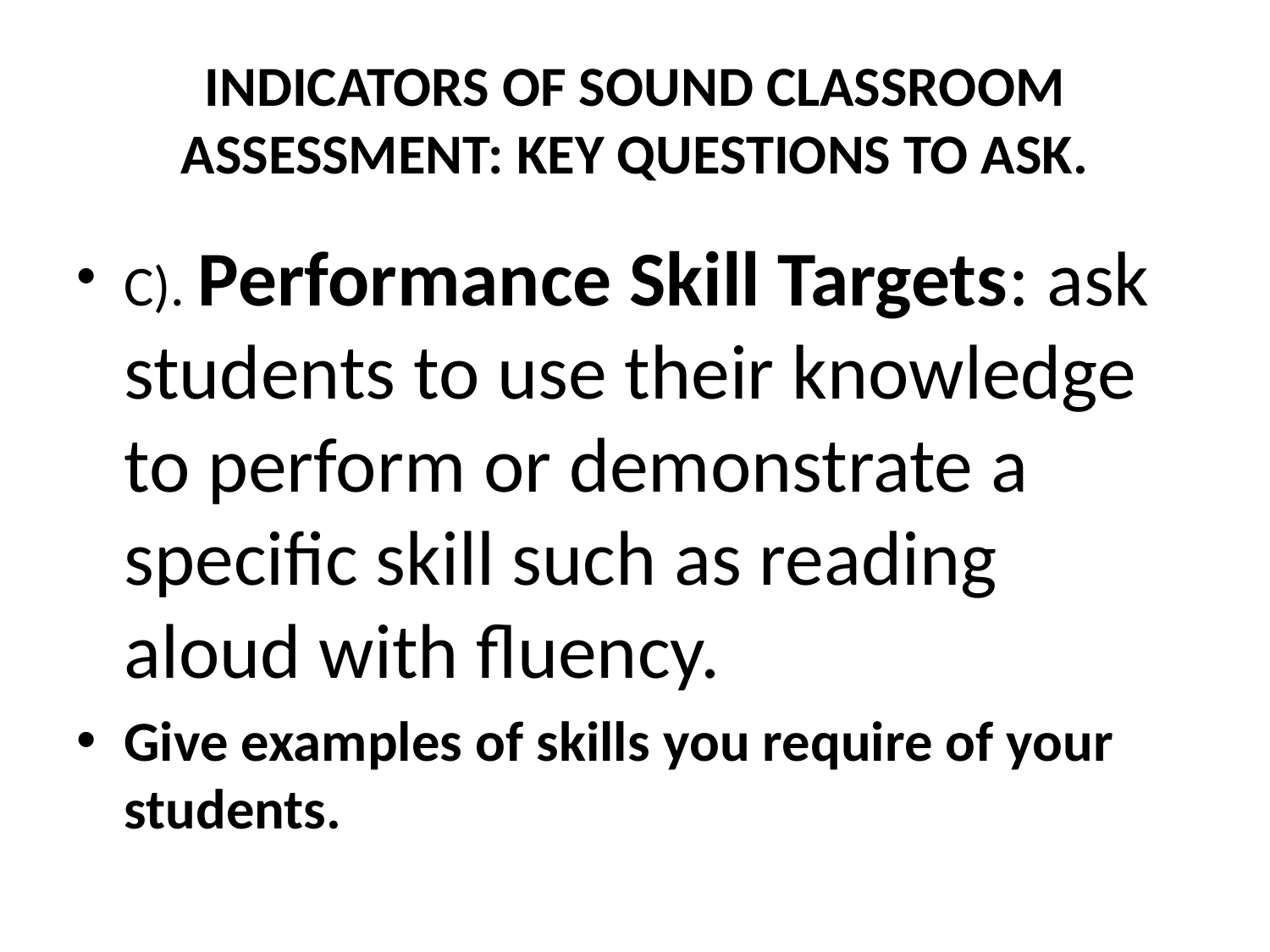

# INDICATORS OF SOUND CLASSROOM ASSESSMENT: KEY QUESTIONS TO ASK.
C). Performance Skill Targets: ask students to use their knowledge to perform or demonstrate a specific skill such as reading aloud with fluency.
Give examples of skills you require of your students.